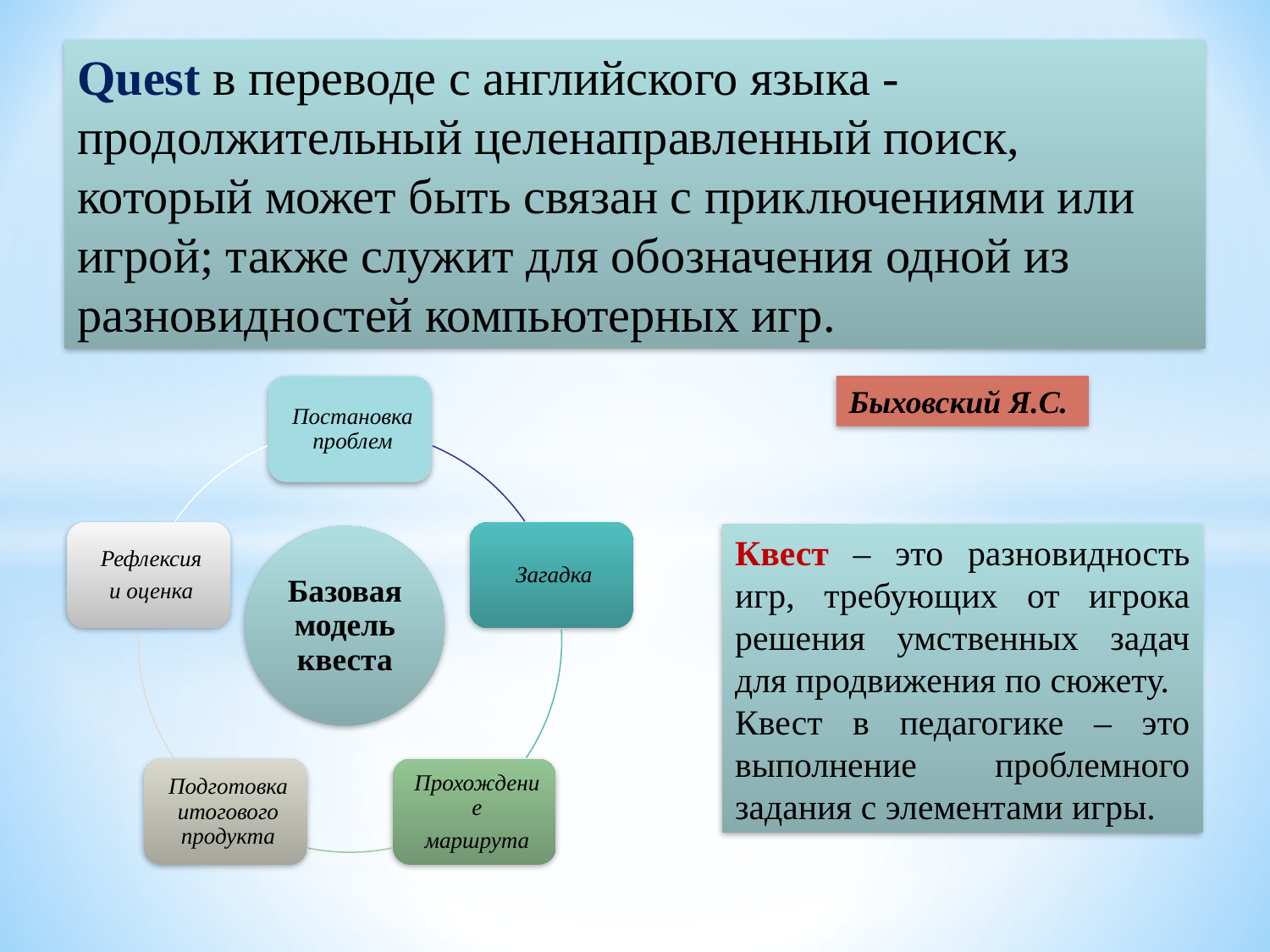

Quest в переводе с английского языка - продолжительный целенаправленный поиск, который может быть связан с приключениями или игрой; также служит для обозначения одной из разновидностей компьютерных игр.
Быховский Я.С.
Постановка проблем
Загадка
Прохождение
маршрута
Подготовка итогового продукта
Рефлексия
и оценка
Квест – это разновидность игр, требующих от игрока решения умственных задач для продвижения по сюжету.
Квест в педагогике – это выполнение проблемного задания с элементами игры.

Базовая модель квеста